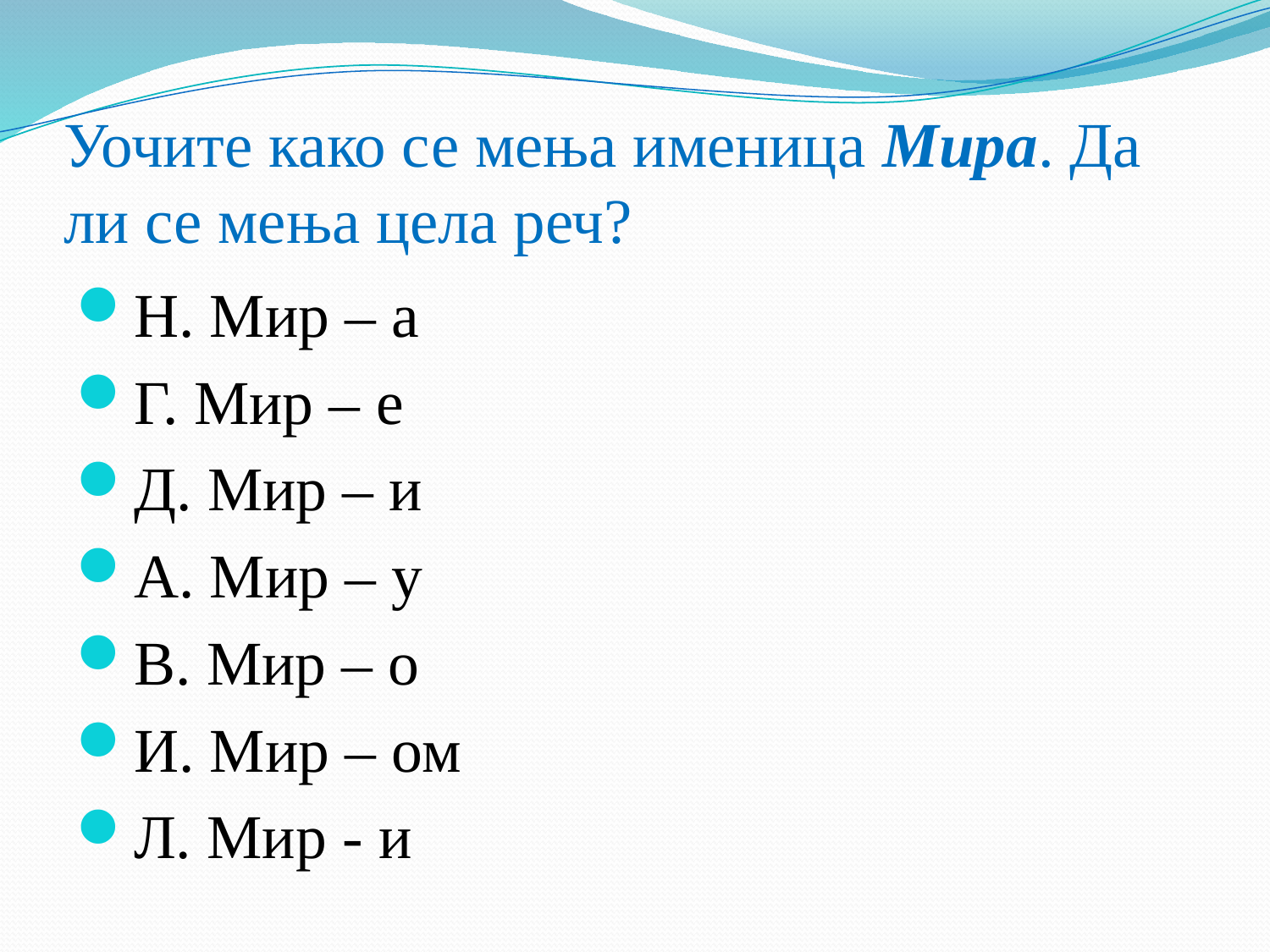

# Уочите како се мења именица Мира. Да ли се мења цела реч?
Н. Мир – а
Г. Мир – е
Д. Мир – и
А. Мир – у
В. Мир – о
И. Мир – ом
Л. Мир - и